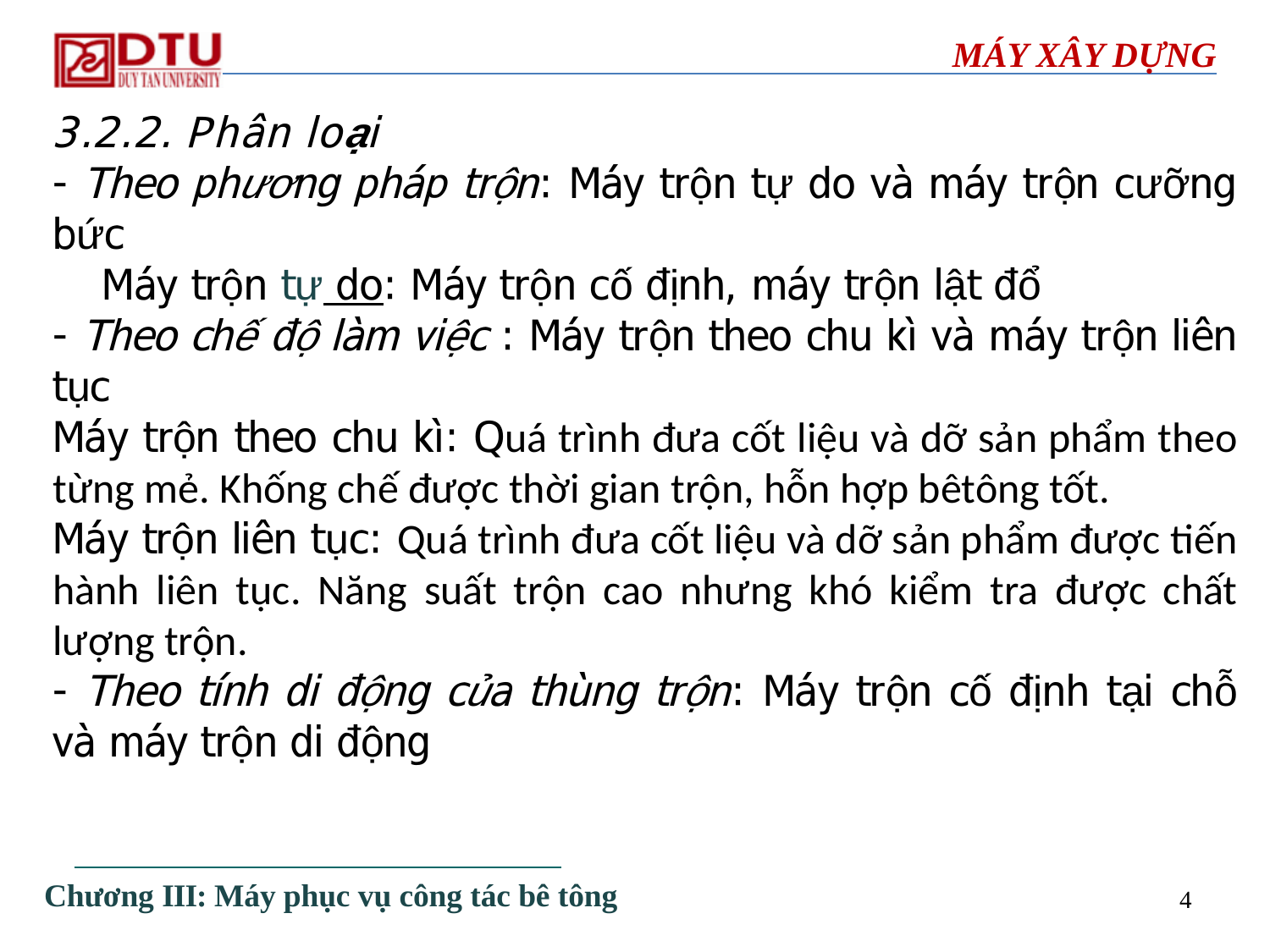

# MÁY XÂY DỰNG
3.2.2. Phân loại
- Theo phương pháp trộn: Máy trộn tự do và máy trộn cưỡng bức
	Máy trộn tự do: Máy trộn cố định, máy trộn lật đổ
- Theo chế độ làm việc : Máy trộn theo chu kì và máy trộn liên tục
Máy trộn theo chu kì: Quá trình đưa cốt liệu và dỡ sản phẩm theo từng mẻ. Khống chế được thời gian trộn, hỗn hợp bêtông tốt.
Máy trộn liên tục: Quá trình đưa cốt liệu và dỡ sản phẩm được tiến hành liên tục. Năng suất trộn cao nhưng khó kiểm tra được chất lượng trộn.
- Theo tính di động của thùng trộn: Máy trộn cố định tại chỗ và máy trộn di động

Chương III: Máy phục vụ công tác bê tông
4